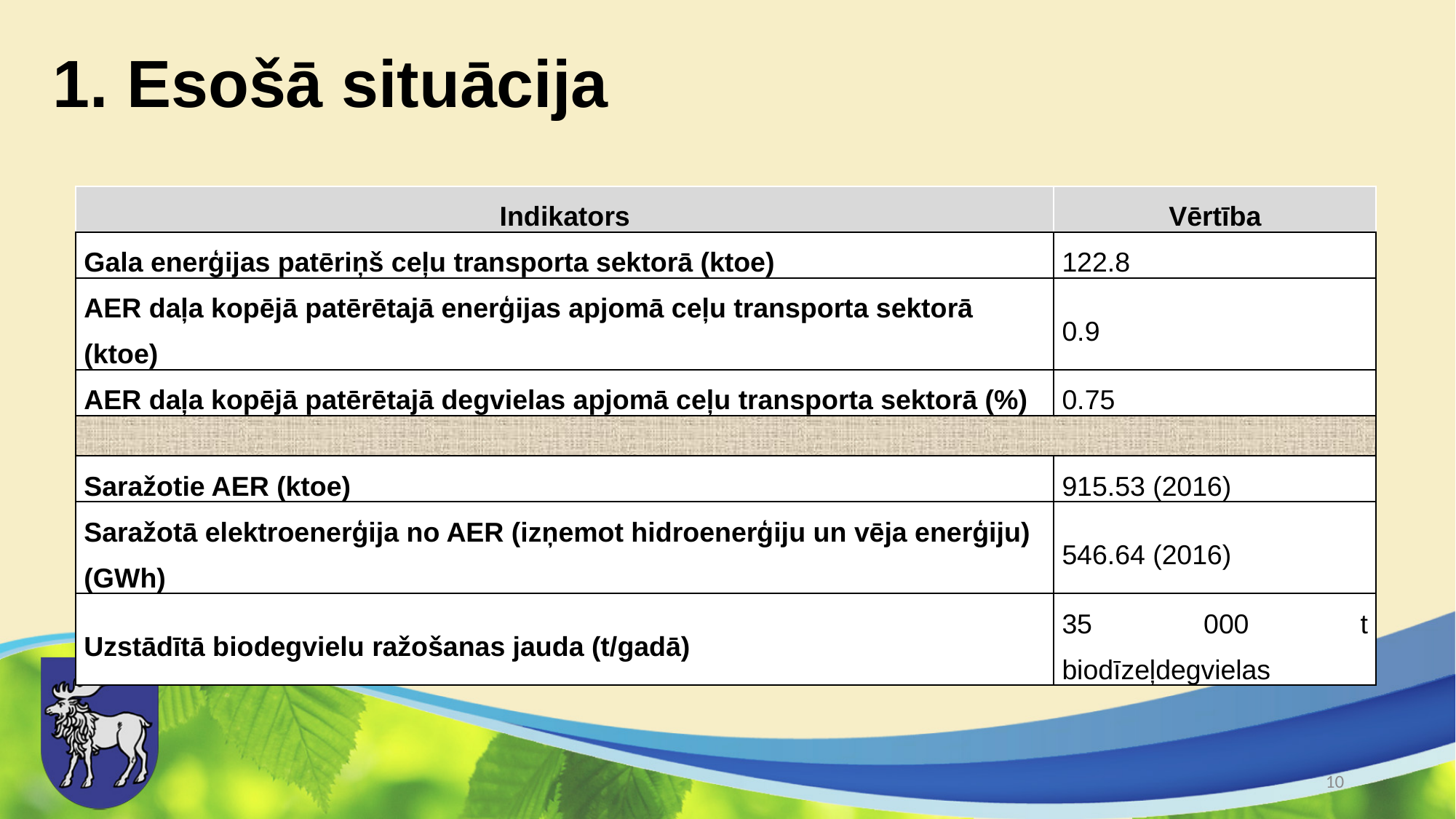

# 1. Esošā situācija
| Indikators | Vērtība |
| --- | --- |
| Gala enerģijas patēriņš ceļu transporta sektorā (ktoe) | 122.8 |
| AER daļa kopējā patērētajā enerģijas apjomā ceļu transporta sektorā (ktoe) | 0.9 |
| AER daļa kopējā patērētajā degvielas apjomā ceļu transporta sektorā (%) | 0.75 |
|  |  |
| Saražotie AER (ktoe) | 915.53 (2016) |
| Saražotā elektroenerģija no AER (izņemot hidroenerģiju un vēja enerģiju) (GWh) | 546.64 (2016) |
| Uzstādītā biodegvielu ražošanas jauda (t/gadā) | 35 000 t biodīzeļdegvielas |
10